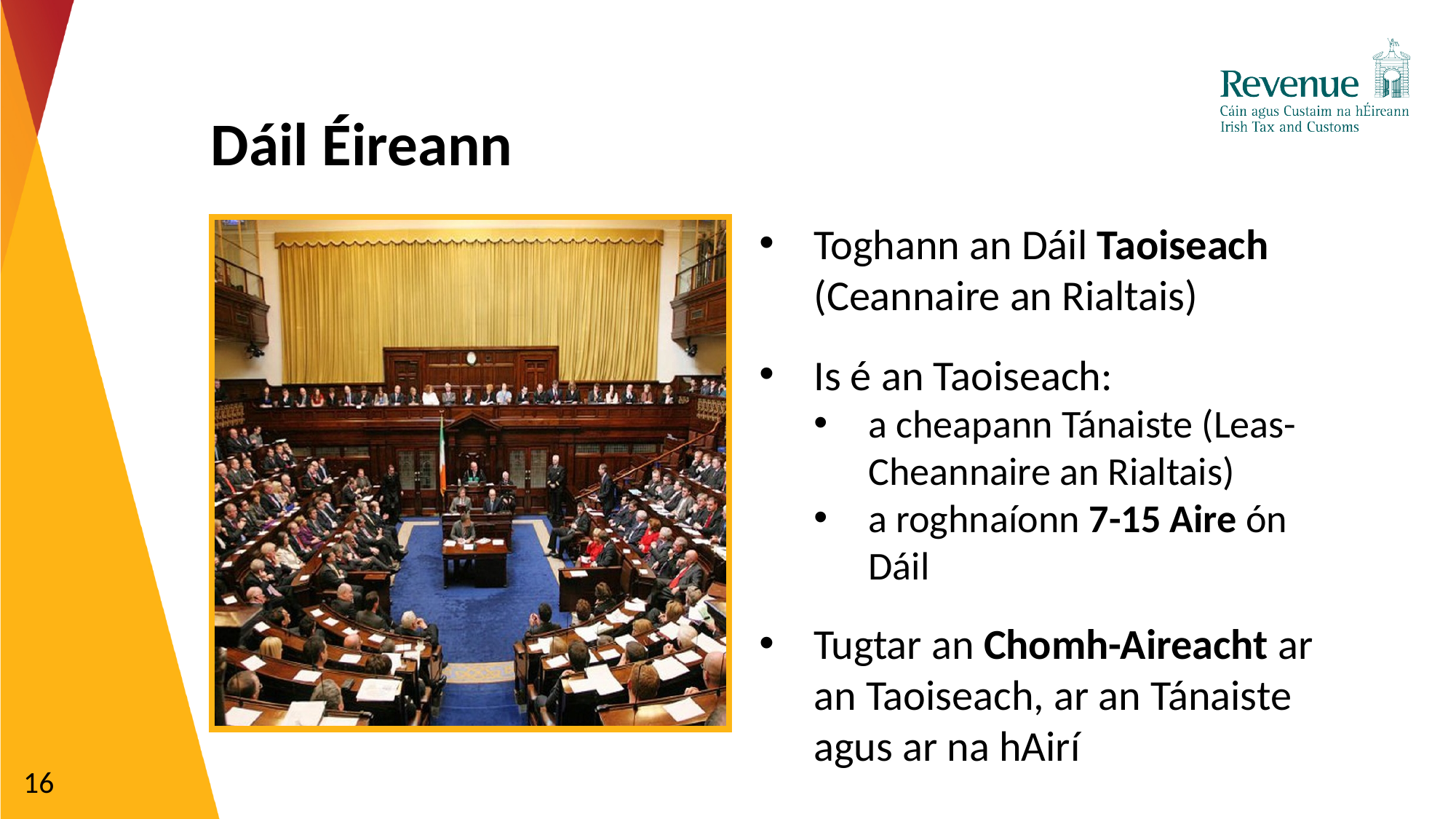

# Dáil Éireann

Toghann an Dáil Taoiseach (Ceannaire an Rialtais)

Is é an Taoiseach:
a cheapann Tánaiste (Leas-Cheannaire an Rialtais)
a roghnaíonn 7-15 Aire ón Dáil

Tugtar an Chomh-Aireacht ar an Taoiseach, ar an Tánaiste agus ar na hAirí
16